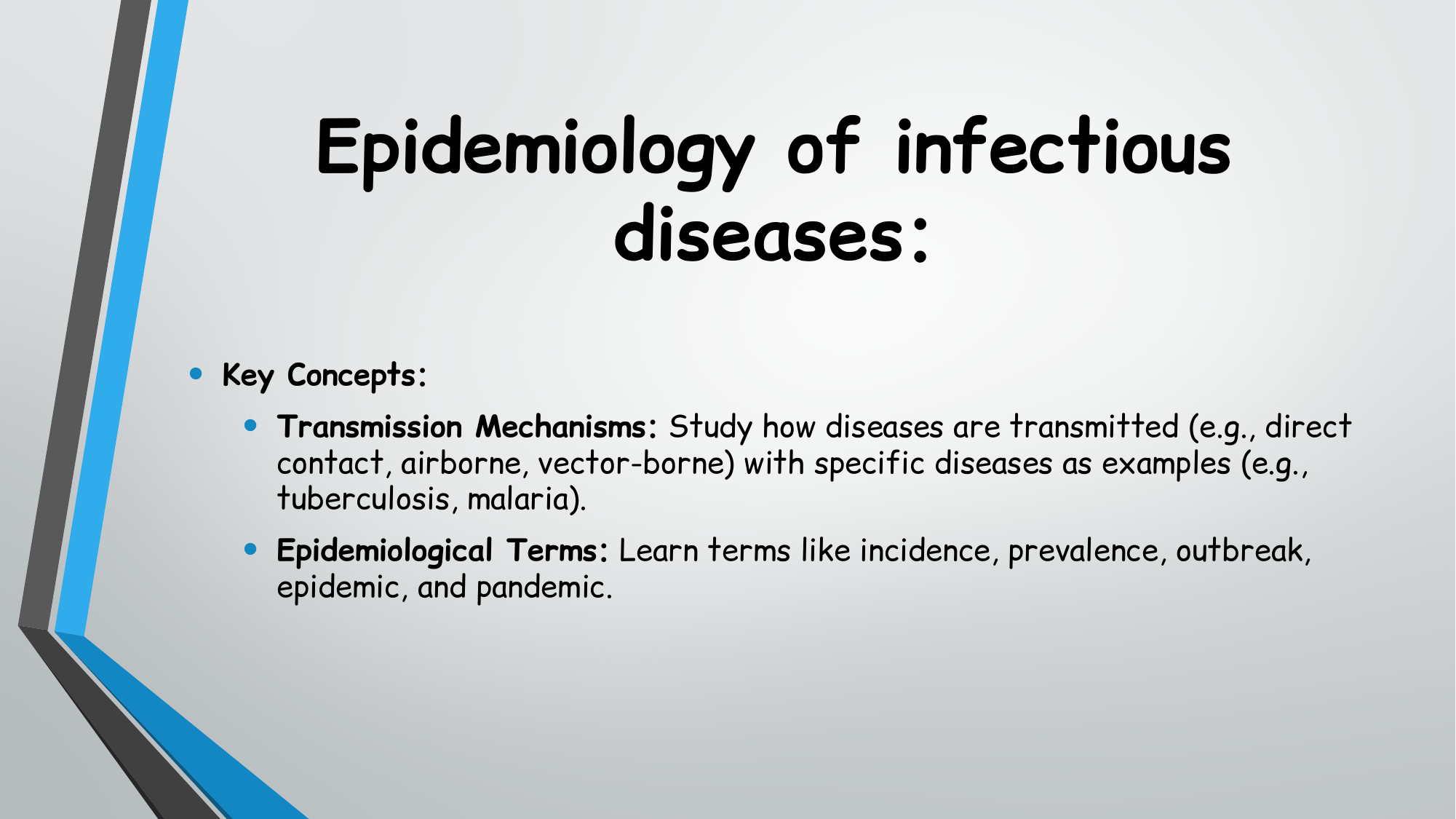

# Epidemiology of infectious diseases:
Key Concepts:
Transmission Mechanisms: Study how diseases are transmitted (e.g., direct contact, airborne, vector-borne) with specific diseases as examples (e.g., tuberculosis, malaria).
Epidemiological Terms: Learn terms like incidence, prevalence, outbreak, epidemic, and pandemic.